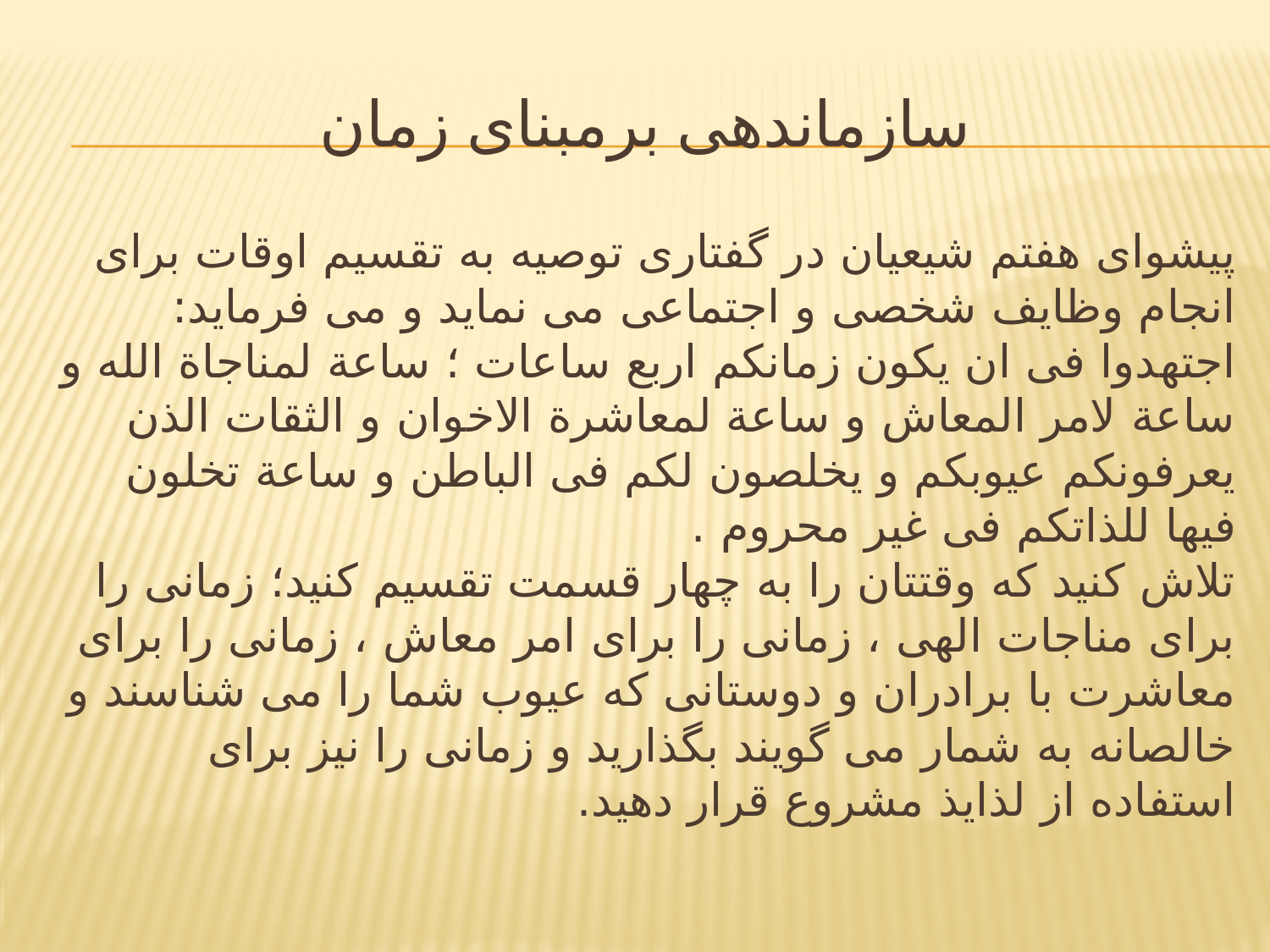

# سازماندهى برمبناى زمان
پيشواى هفتم شيعيان در گفتارى توصيه به تقسيم اوقات براى انجام وظايف شخصى و اجتماعى مى نمايد و مى فرمايد:
اجتهدوا فى ان يكون زمانكم اربع ساعات ؛ ساعة لمناجاة الله و ساعة لامر المعاش و ساعة لمعاشرة الاخوان و الثقات الذن يعرفونكم عيوبكم و يخلصون لكم فى الباطن و ساعة تخلون فيها للذاتكم فى غير محروم .
تلاش كنيد كه وقتتان را به چهار قسمت تقسيم كنيد؛ زمانى را براى مناجات الهى ، زمانى را براى امر معاش ، زمانى را براى معاشرت با برادران و دوستانى كه عيوب شما را مى شناسند و خالصانه به شمار مى گويند بگذاريد و زمانى را نيز براى استفاده از لذايذ مشروع قرار دهيد.